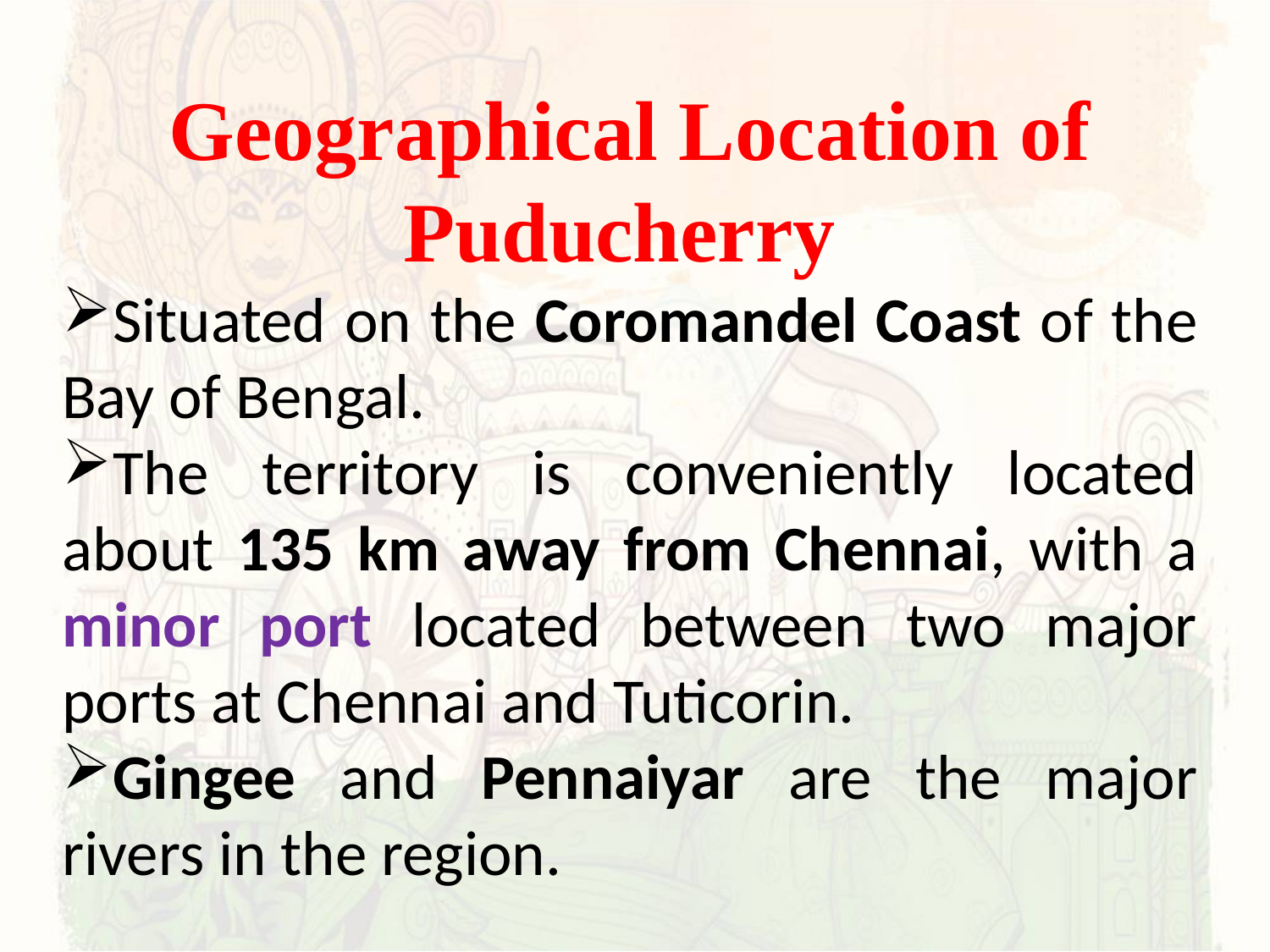

Geographical Location of Puducherry
Situated on the Coromandel Coast of the Bay of Bengal.
The territory is conveniently located about 135 km away from Chennai, with a minor port located between two major ports at Chennai and Tuticorin.
Gingee and Pennaiyar are the major rivers in the region.